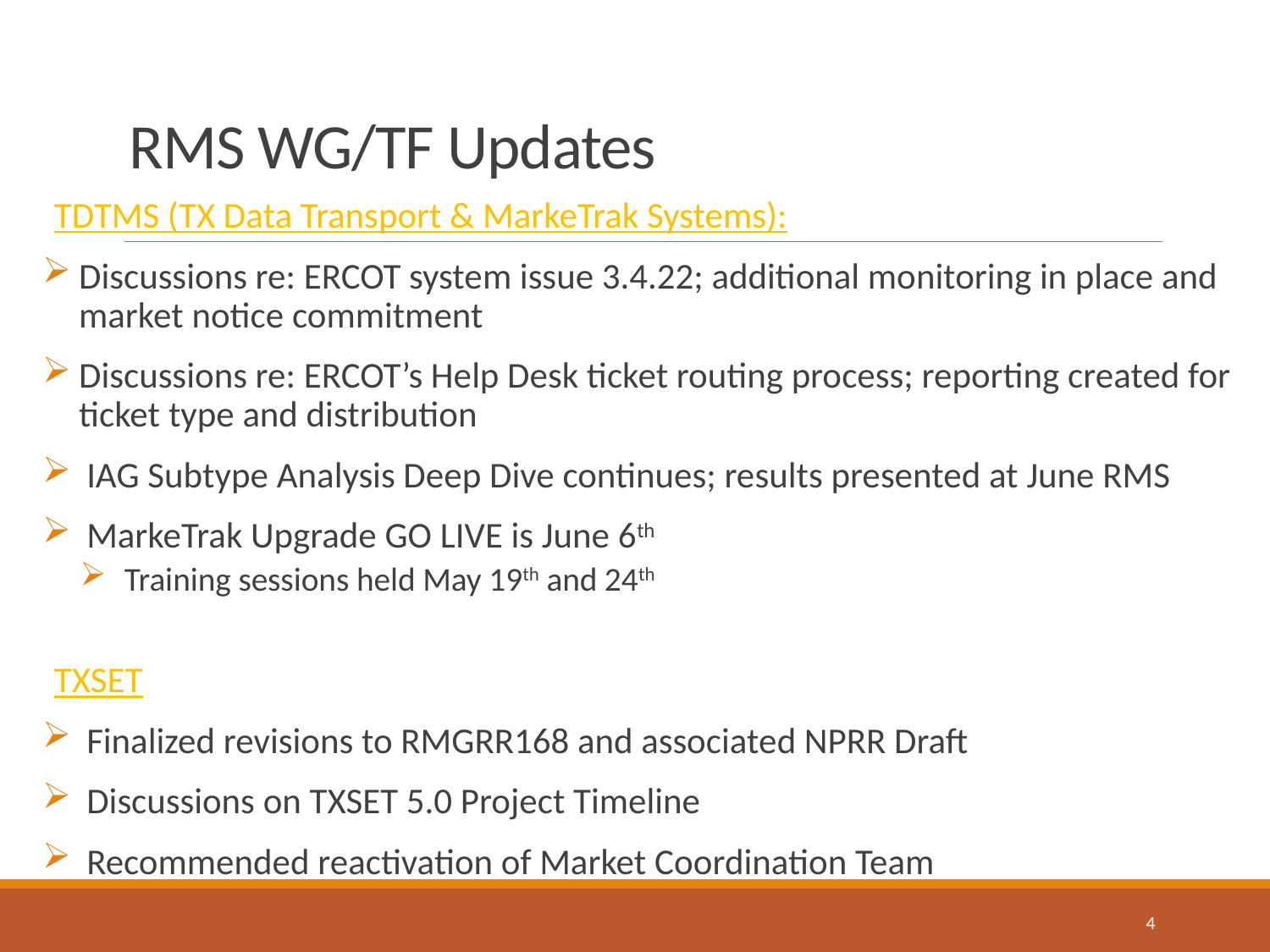

RMS WG/TF Updates
TDTMS (TX Data Transport & MarkeTrak Systems):
Discussions re: ERCOT system issue 3.4.22; additional monitoring in place and market notice commitment
Discussions re: ERCOT’s Help Desk ticket routing process; reporting created for ticket type and distribution
IAG Subtype Analysis Deep Dive continues; results presented at June RMS
MarkeTrak Upgrade GO LIVE is June 6th
Training sessions held May 19th and 24th
TXSET
Finalized revisions to RMGRR168 and associated NPRR Draft
Discussions on TXSET 5.0 Project Timeline
Recommended reactivation of Market Coordination Team
4